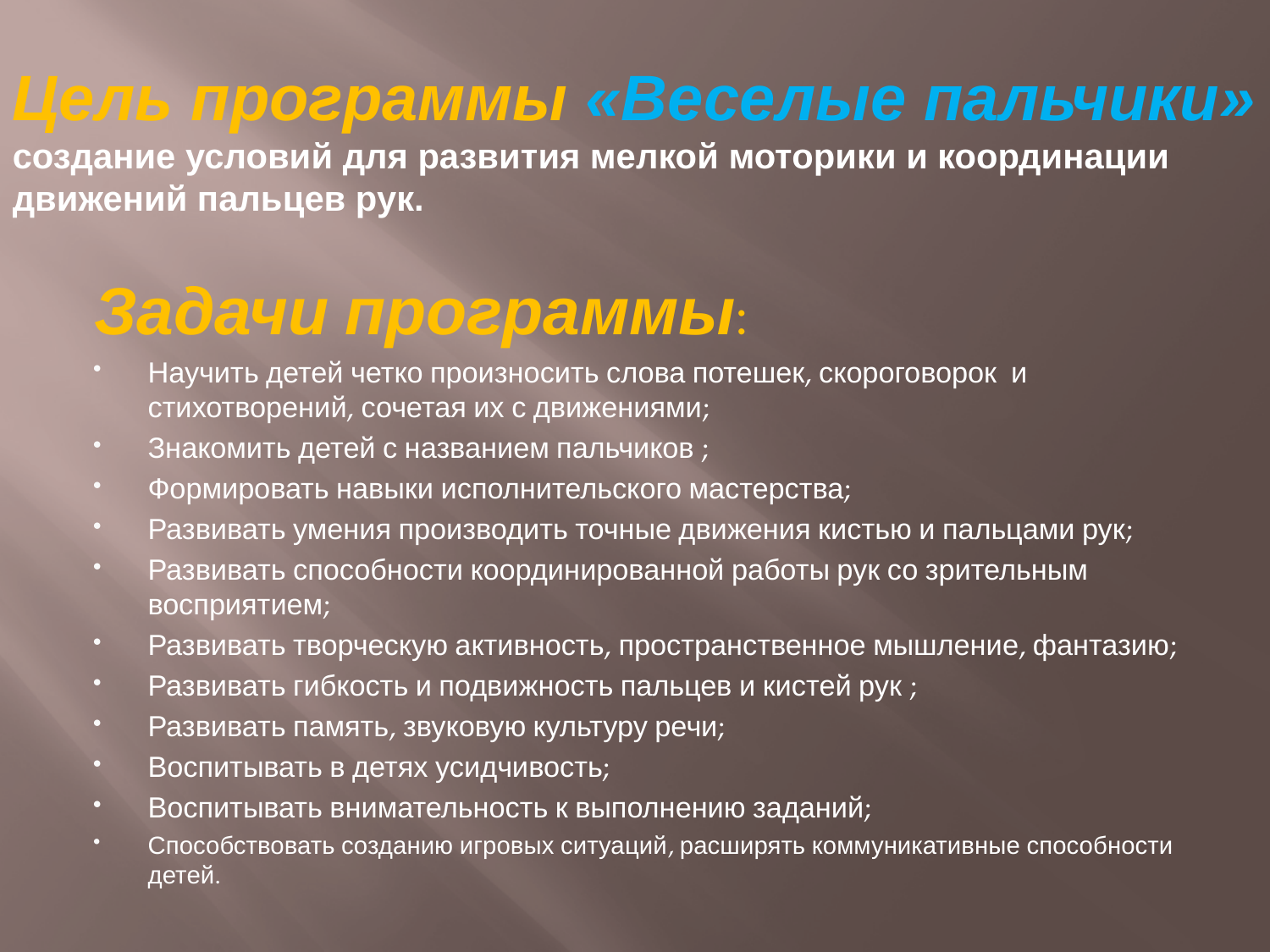

# Цель программы «Веселые пальчики» создание условий для развития мелкой моторики и координации движений пальцев рук.
Задачи программы:
Научить детей четко произносить слова потешек, скороговорок  и стихотворений, сочетая их с движениями;
Знакомить детей с названием пальчиков ;
Формировать навыки исполнительского мастерства;
Развивать умения производить точные движения кистью и пальцами рук;
Развивать способности координированной работы рук со зрительным восприятием;
Развивать творческую активность, пространственное мышление, фантазию;
Развивать гибкость и подвижность пальцев и кистей рук ;
Развивать память, звуковую культуру речи;
Воспитывать в детях усидчивость;
Воспитывать внимательность к выполнению заданий;
Способствовать созданию игровых ситуаций, расширять коммуникативные способности детей.